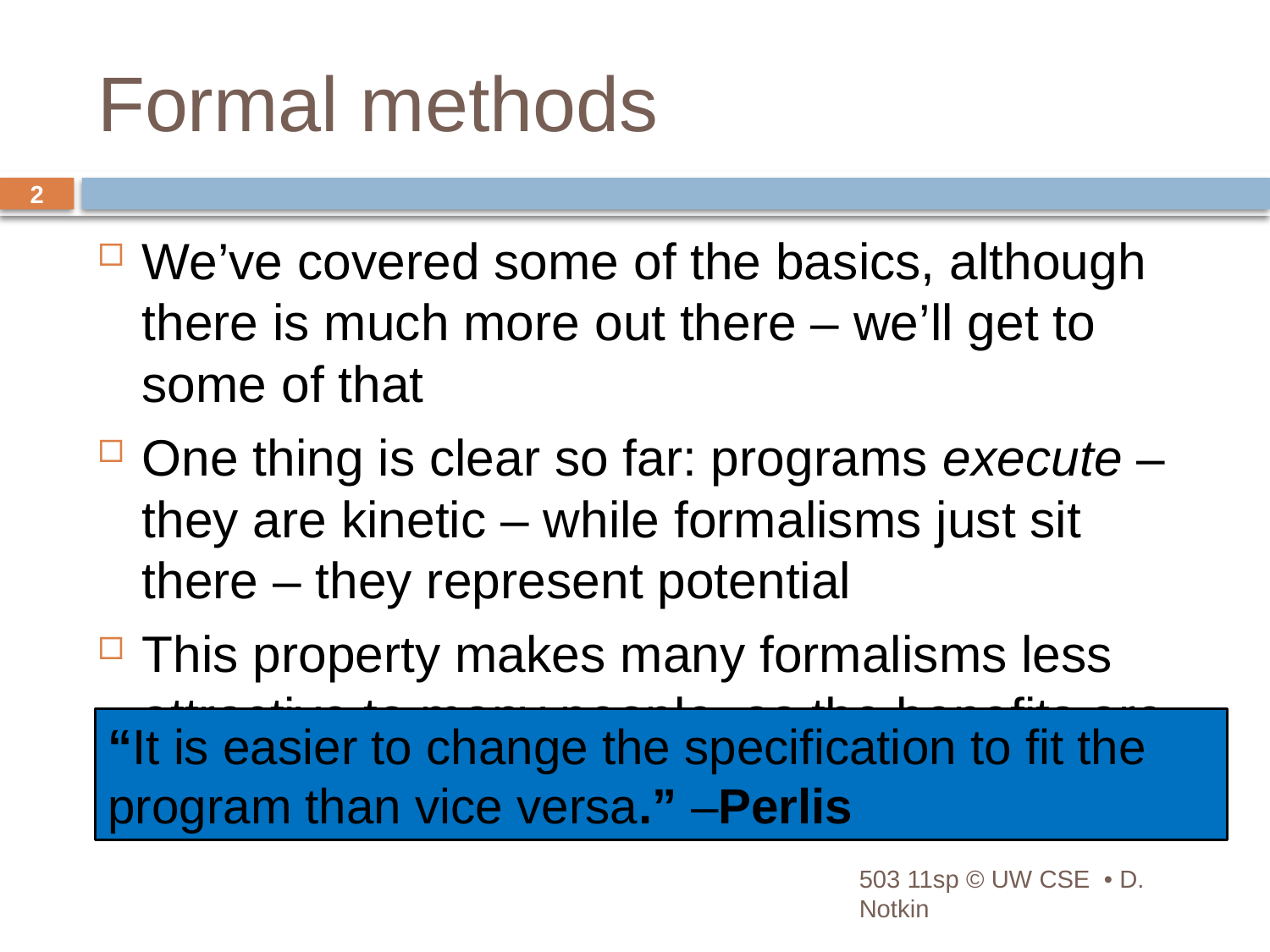

# Formal methods
2
We’ve covered some of the basics, although there is much more out there – we’ll get to some of that
One thing is clear so far: programs execute – they are kinetic – while formalisms just sit there – they represent potential
This property makes many formalisms less attractive to many people, as the benefits are harder to see
“It is easier to change the specification to fit the program than vice versa.” –Perlis
503 11sp © UW CSE  • D. Notkin